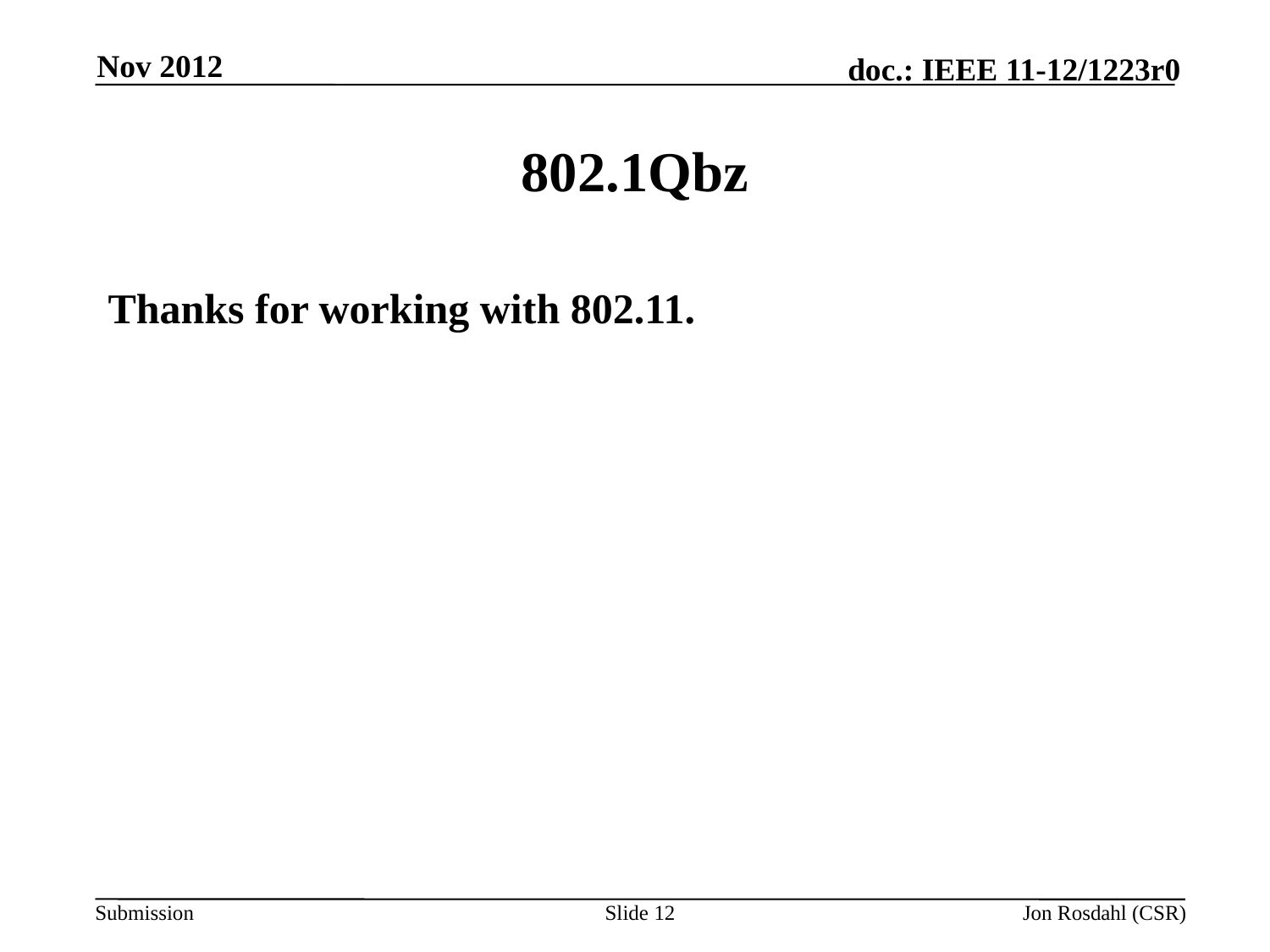

Nov 2012
# 802.1Qbz
Thanks for working with 802.11.
Slide 12
Jon Rosdahl (CSR)